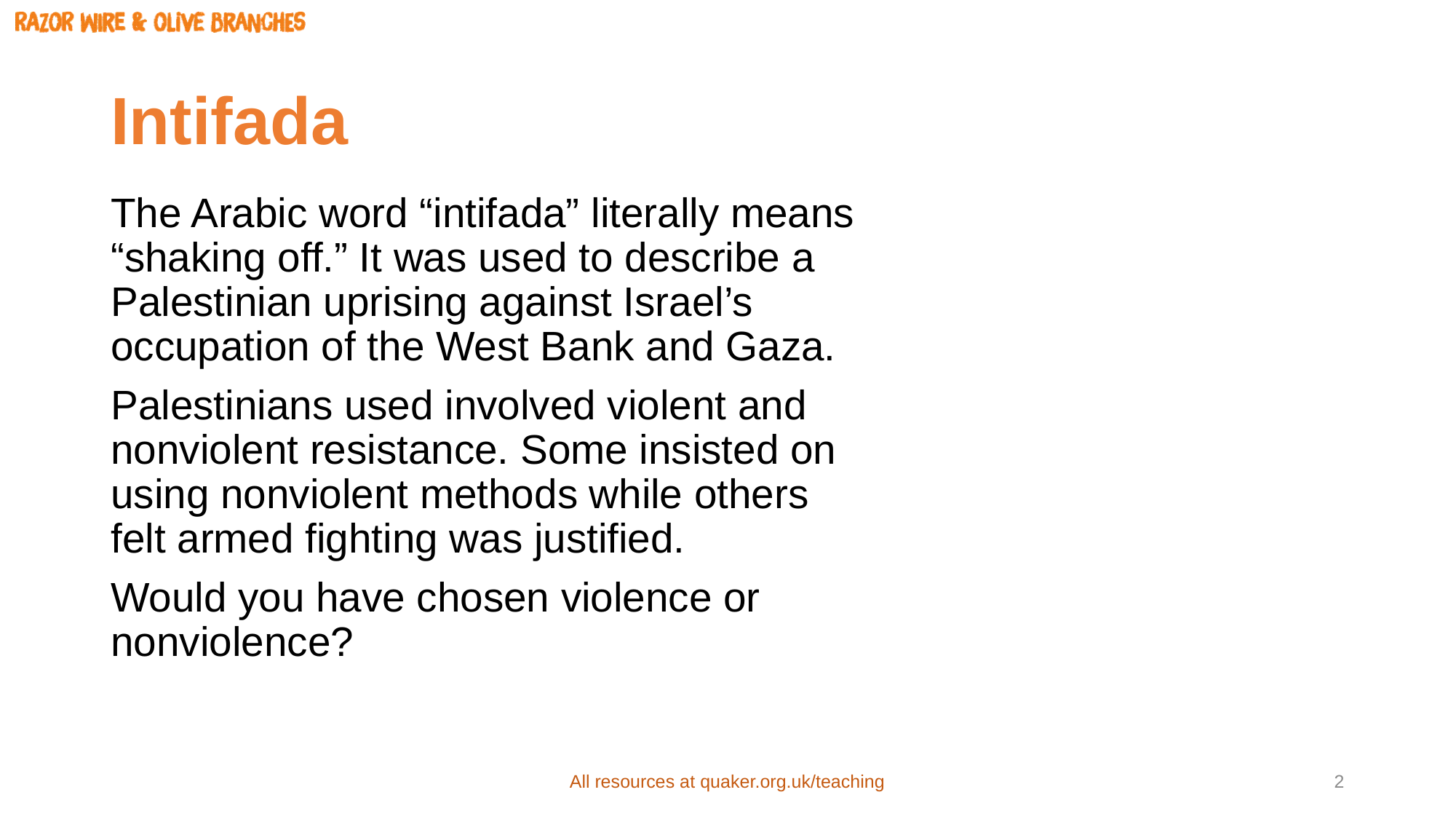

# Intifada
The Arabic word “intifada” literally means “shaking off.” It was used to describe a Palestinian uprising against Israel’s occupation of the West Bank and Gaza.
Palestinians used involved violent and nonviolent resistance. Some insisted on using nonviolent methods while others felt armed fighting was justified.
Would you have chosen violence or nonviolence?
All resources at quaker.org.uk/teaching
2